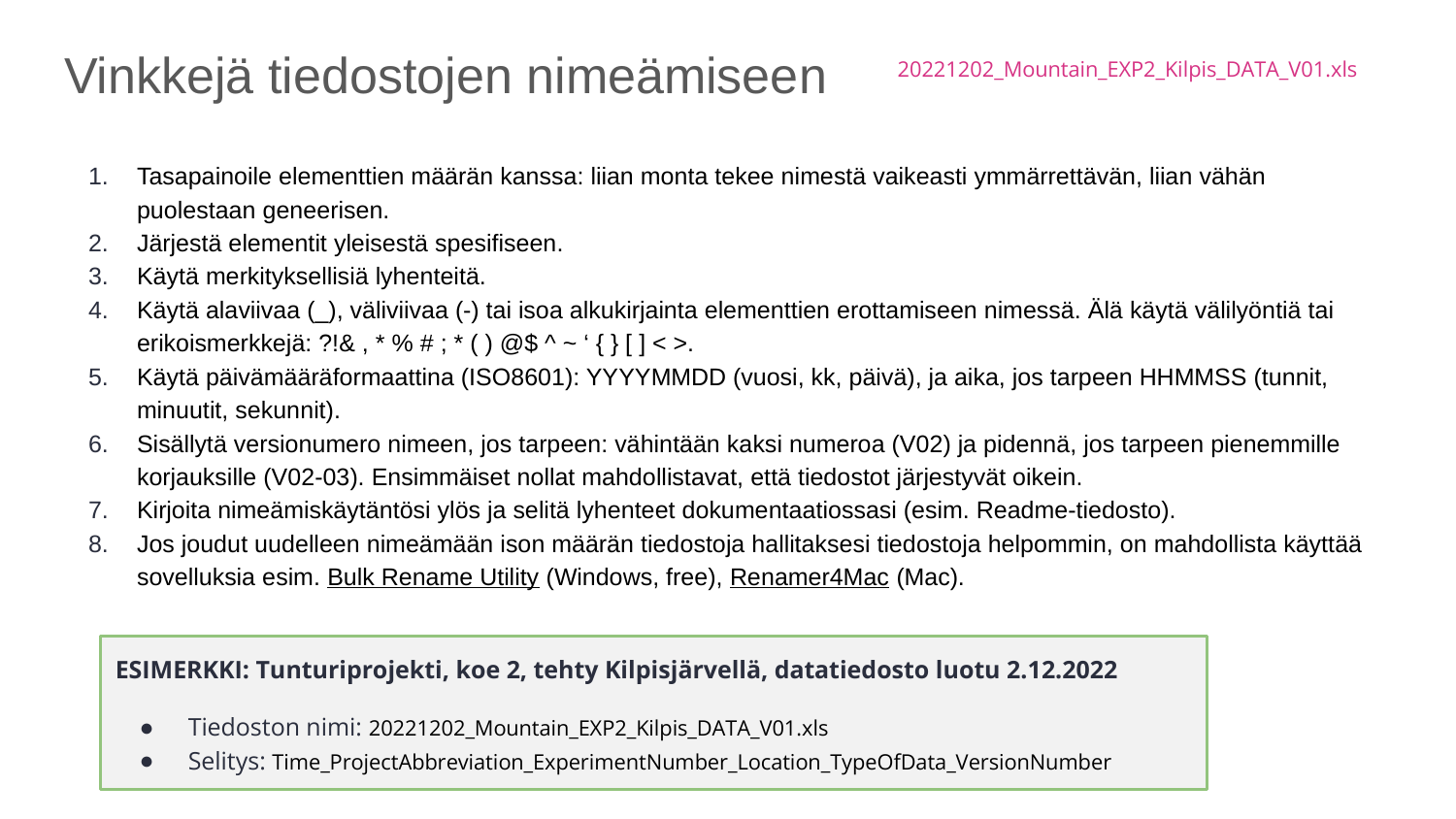

# Vinkkejä tiedostojen nimeämiseen
20221202_Mountain_EXP2_Kilpis_DATA_V01.xls
Tasapainoile elementtien määrän kanssa: liian monta tekee nimestä vaikeasti ymmärrettävän, liian vähän puolestaan geneerisen.
Järjestä elementit yleisestä spesifiseen.
Käytä merkityksellisiä lyhenteitä.
Käytä alaviivaa (_), väliviivaa (-) tai isoa alkukirjainta elementtien erottamiseen nimessä. Älä käytä välilyöntiä tai erikoismerkkejä: ?!& , * % # ; * ( ) @$ ^ ~ ‘ { } [ ] < >.
Käytä päivämääräformaattina (ISO8601): YYYYMMDD (vuosi, kk, päivä), ja aika, jos tarpeen HHMMSS (tunnit, minuutit, sekunnit).
Sisällytä versionumero nimeen, jos tarpeen: vähintään kaksi numeroa (V02) ja pidennä, jos tarpeen pienemmille korjauksille (V02-03). Ensimmäiset nollat mahdollistavat, että tiedostot järjestyvät oikein.
Kirjoita nimeämiskäytäntösi ylös ja selitä lyhenteet dokumentaatiossasi (esim. Readme-tiedosto).
Jos joudut uudelleen nimeämään ison määrän tiedostoja hallitaksesi tiedostoja helpommin, on mahdollista käyttää sovelluksia esim. Bulk Rename Utility (Windows, free), Renamer4Mac (Mac).

ESIMERKKI: Tunturiprojekti, koe 2, tehty Kilpisjärvellä, datatiedosto luotu 2.12.2022
Tiedoston nimi: 20221202_Mountain_EXP2_Kilpis_DATA_V01.xls
Selitys: Time_ProjectAbbreviation_ExperimentNumber_Location_TypeOfData_VersionNumber